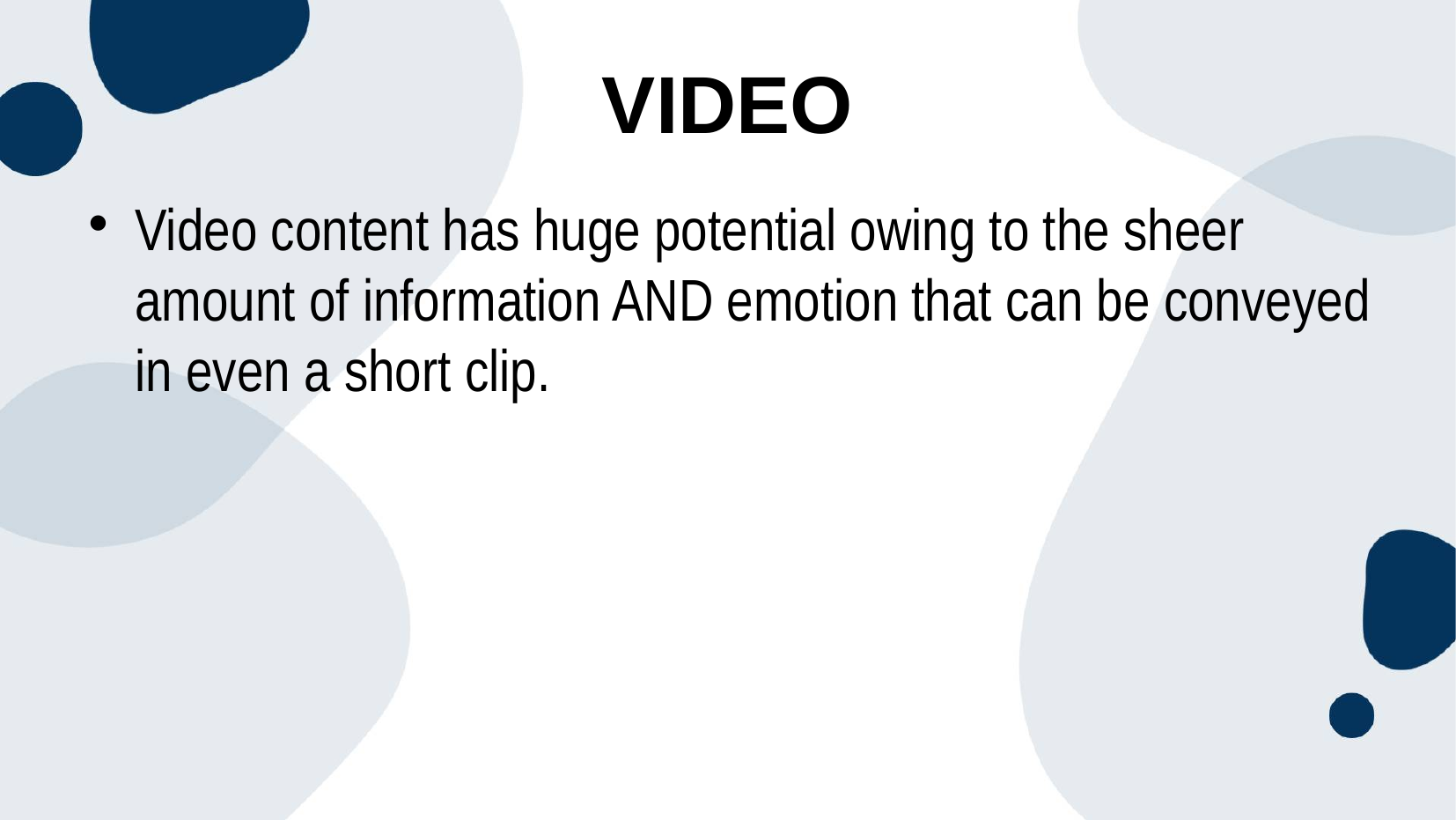

video
Video content has huge potential owing to the sheer amount of information AND emotion that can be conveyed in even a short clip.